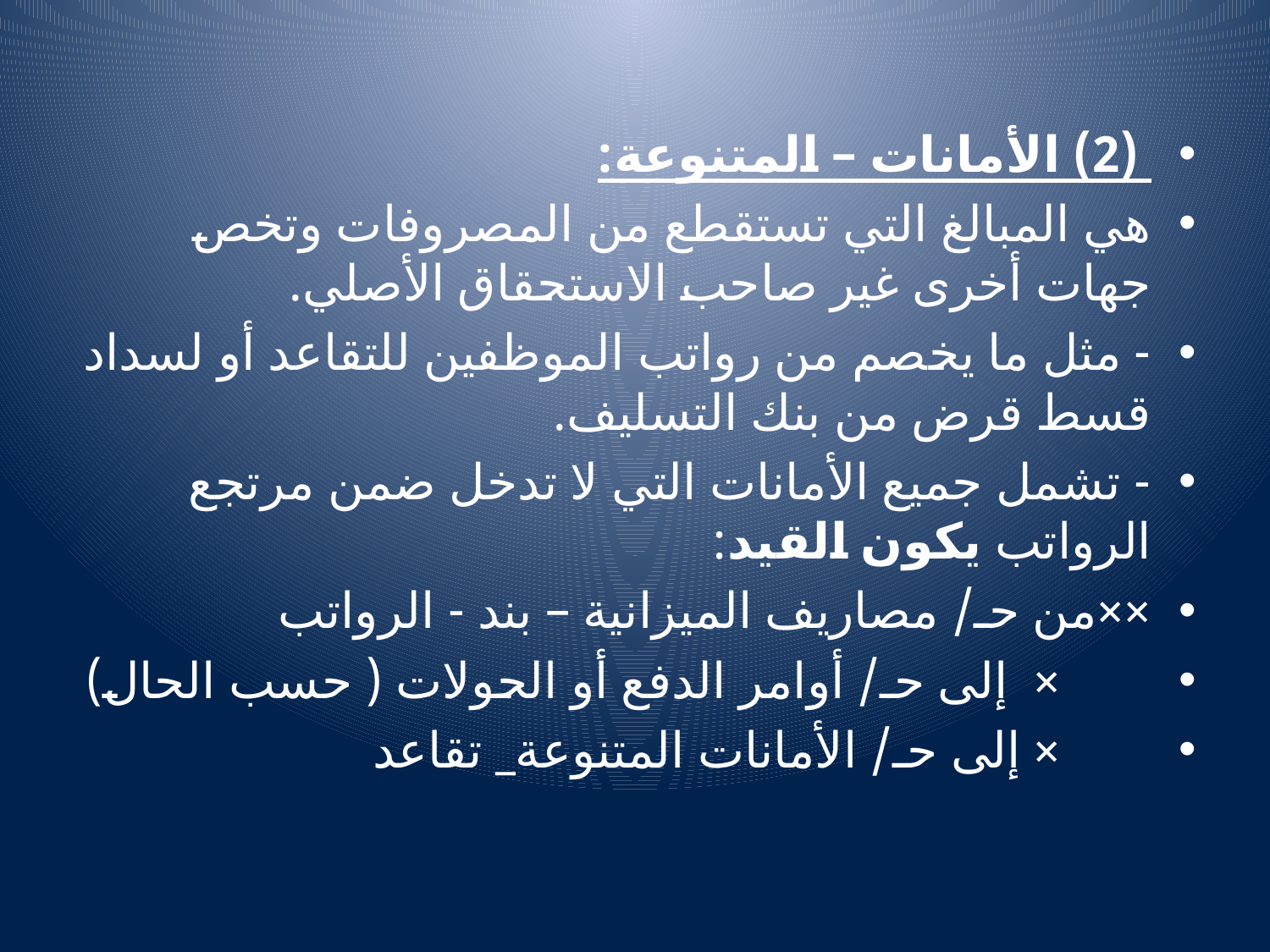

#
 (2) الأمانات – المتنوعة:
هي المبالغ التي تستقطع من المصروفات وتخص جهات أخرى غير صاحب الاستحقاق الأصلي.
- مثل ما يخصم من رواتب الموظفين للتقاعد أو لسداد قسط قرض من بنك التسليف.
- تشمل جميع الأمانات التي لا تدخل ضمن مرتجع الرواتب يكون القيد:
××من حـ/ مصاريف الميزانية – بند - الرواتب
       ×  إلى حـ/ أوامر الدفع أو الحولات ( حسب الحال)
       × إلى حـ/ الأمانات المتنوعة_ تقاعد